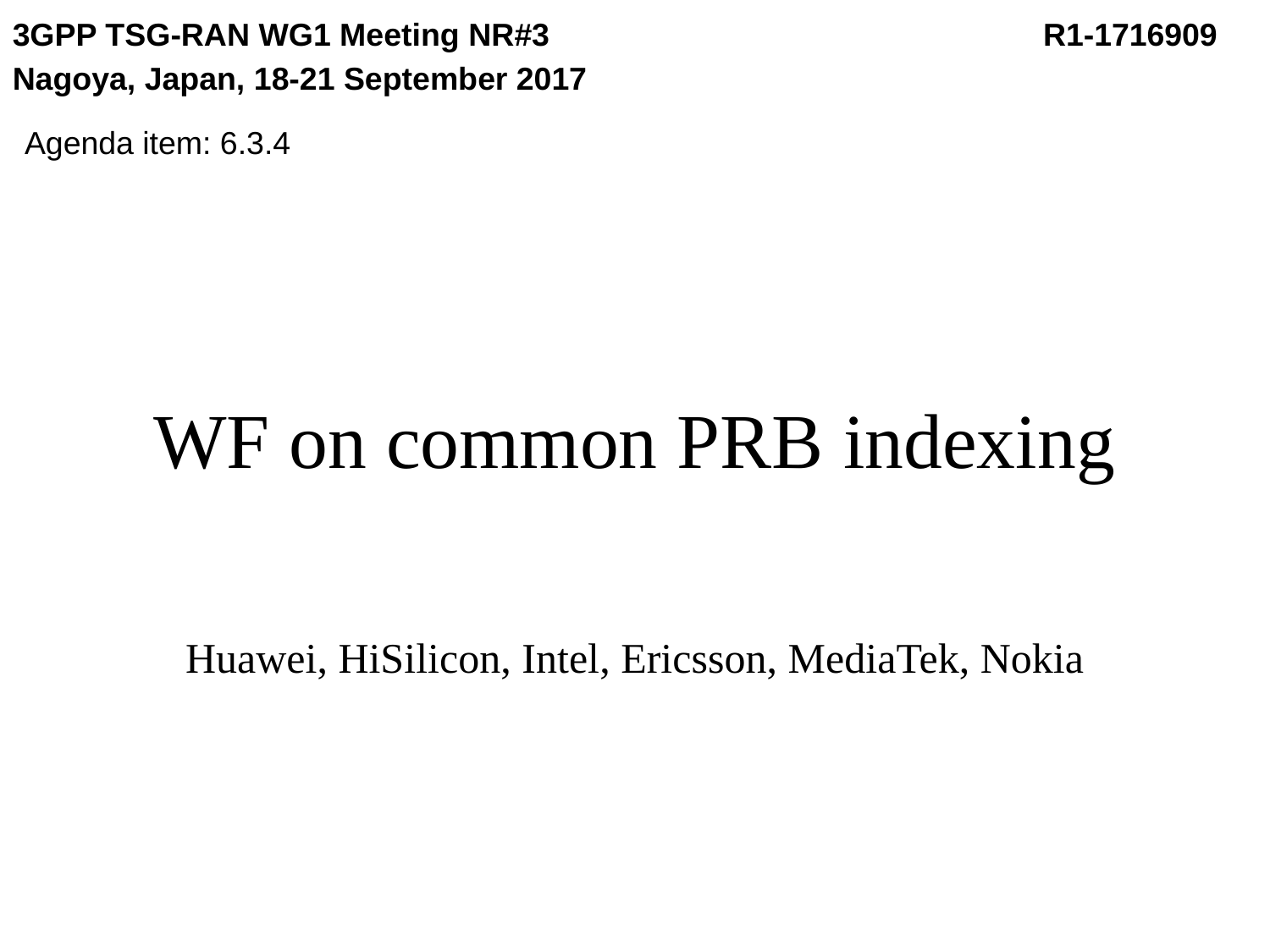

3GPP TSG-RAN WG1 Meeting NR#3			                R1-1716909
Nagoya, Japan, 18-21 September 2017
Agenda item: 6.3.4
# WF on common PRB indexing
Huawei, HiSilicon, Intel, Ericsson, MediaTek, Nokia